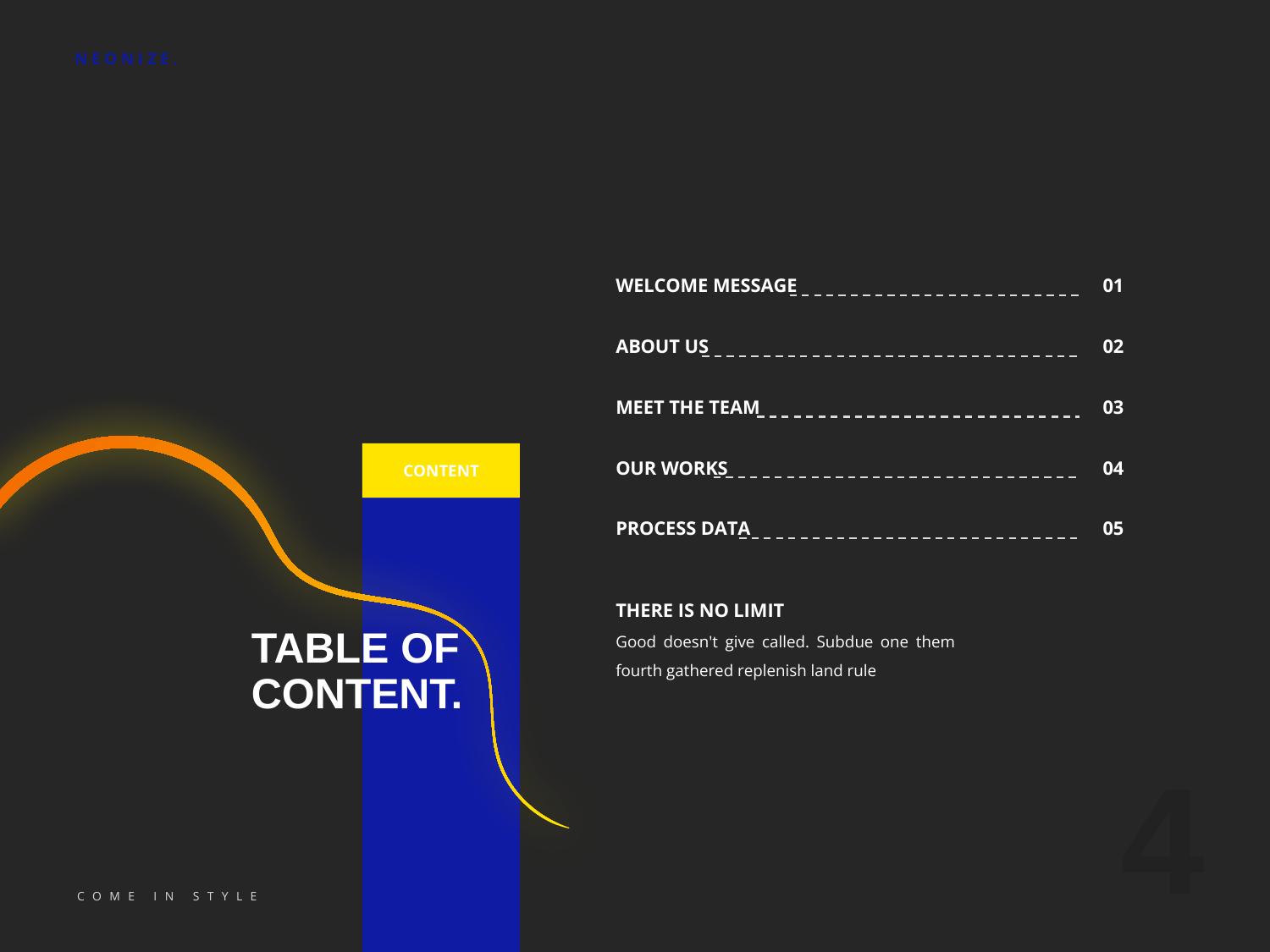

WELCOME MESSAGE
01
ABOUT US
02
MEET THE TEAM
03

OUR WORKS
04
CONTENT

PROCESS DATA
05
THERE IS NO LIMIT
# TABLE OF CONTENT.
Good doesn't give called. Subdue one them fourth gathered replenish land rule